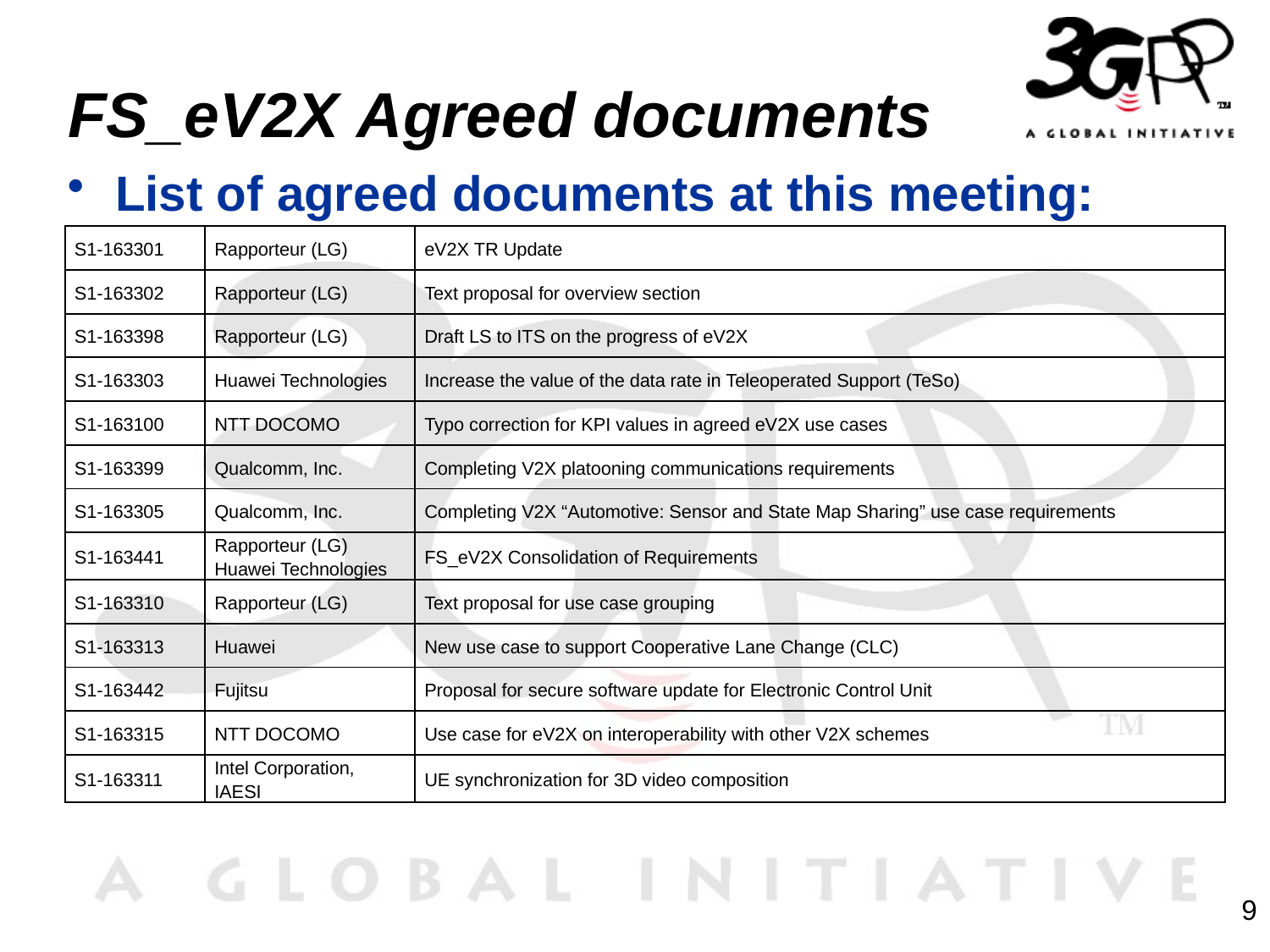

# FS_eV2X Agreed documents
List of agreed documents at this meeting:

| S1-163301 | Rapporteur (LG) | eV2X TR Update |
| --- | --- | --- |
| S1-163302 | Rapporteur (LG) | Text proposal for overview section |
| S1-163398 | Rapporteur (LG) | Draft LS to ITS on the progress of eV2X |
| S1-163303 | Huawei Technologies | Increase the value of the data rate in Teleoperated Support (TeSo) |
| S1-163100 | NTT DOCOMO | Typo correction for KPI values in agreed eV2X use cases |
| S1-163399 | Qualcomm, Inc. | Completing V2X platooning communications requirements |
| S1-163305 | Qualcomm, Inc. | Completing V2X “Automotive: Sensor and State Map Sharing” use case requirements |
| S1-163441 | Rapporteur (LG) Huawei Technologies | FS\_eV2X Consolidation of Requirements |
| S1-163310 | Rapporteur (LG) | Text proposal for use case grouping |
| S1-163313 | Huawei | New use case to support Cooperative Lane Change (CLC) |
| S1-163442 | Fujitsu | Proposal for secure software update for Electronic Control Unit |
| S1-163315 | NTT DOCOMO | Use case for eV2X on interoperability with other V2X schemes |
| S1-163311 | Intel Corporation, IAESI | UE synchronization for 3D video composition |
9